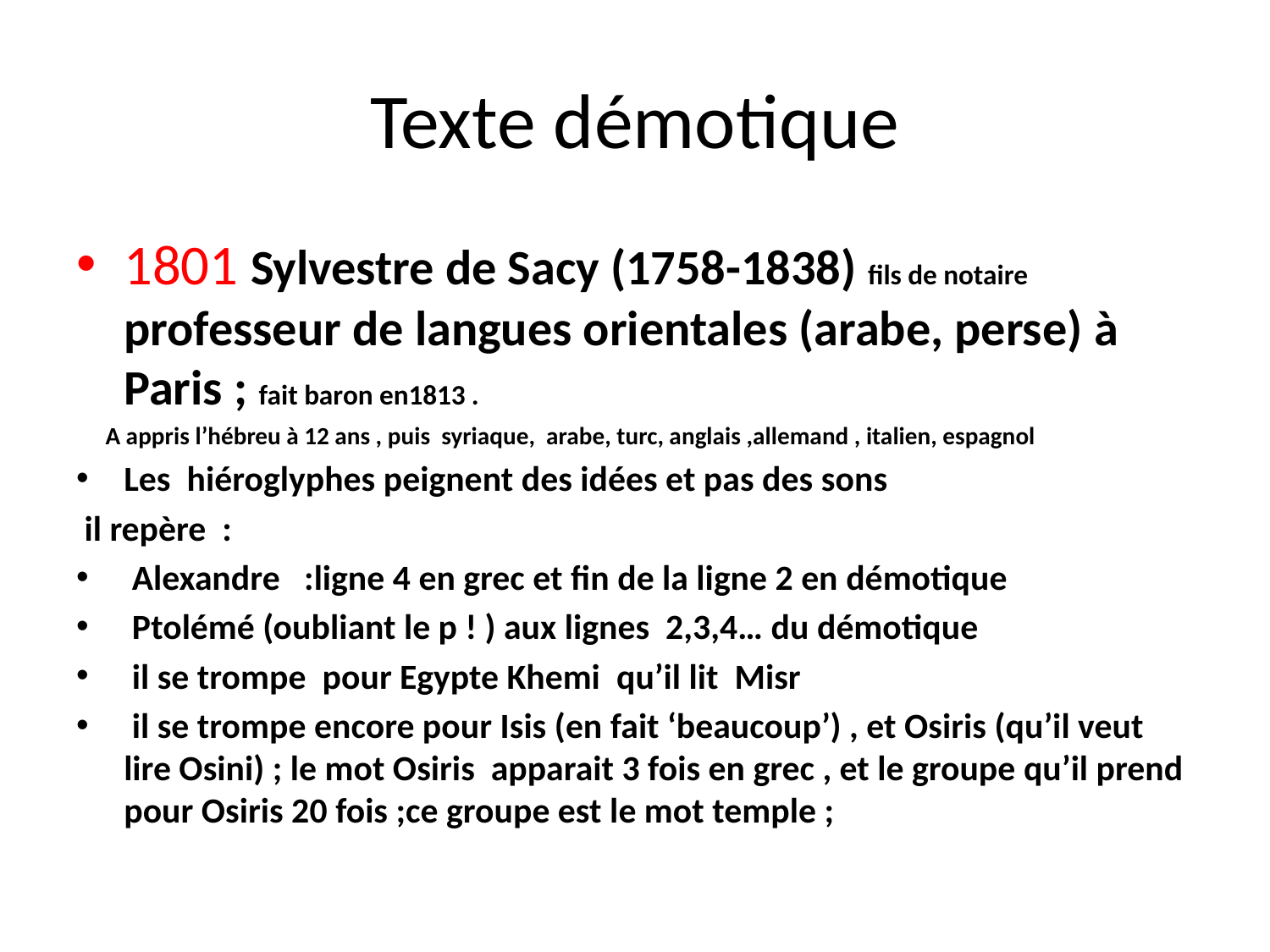

# Texte démotique
1801 Sylvestre de Sacy (1758-1838) fils de notaire professeur de langues orientales (arabe, perse) à Paris ; fait baron en1813 .
      A appris l’hébreu à 12 ans , puis  syriaque,  arabe, turc, anglais ,allemand , italien, espagnol
Les  hiéroglyphes peignent des idées et pas des sons
 il repère  :
 Alexandre   :ligne 4 en grec et fin de la ligne 2 en démotique
 Ptolémé (oubliant le p ! ) aux lignes  2,3,4… du démotique
 il se trompe  pour Egypte Khemi  qu’il lit  Misr
 il se trompe encore pour Isis (en fait ‘beaucoup’) , et Osiris (qu’il veut lire Osini) ; le mot Osiris  apparait 3 fois en grec , et le groupe qu’il prend pour Osiris 20 fois ;ce groupe est le mot temple ;